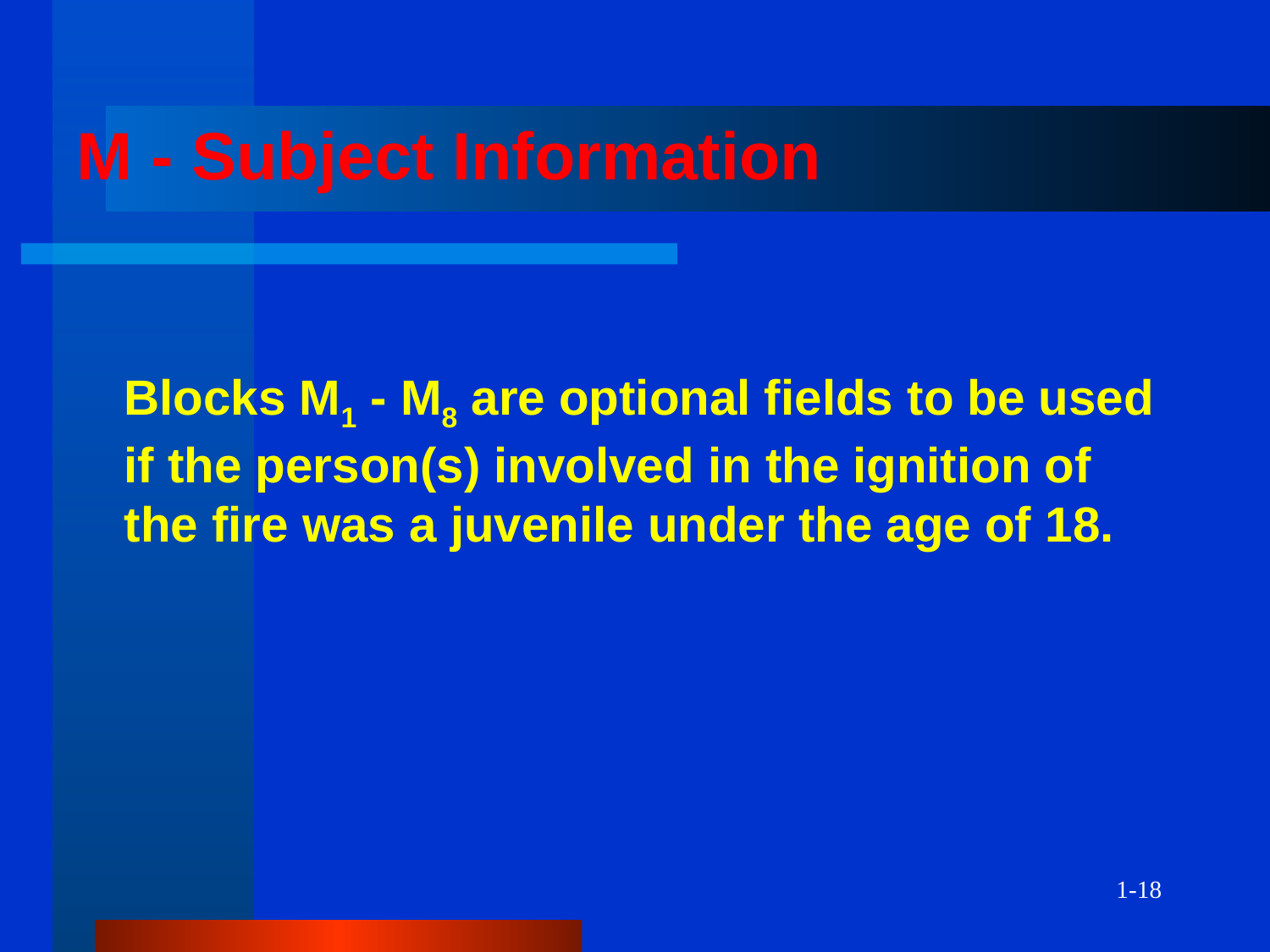

# M - Subject Information
Blocks M1 - M8 are optional fields to be used if the person(s) involved in the ignition of the fire was a juvenile under the age of 18.
1-18